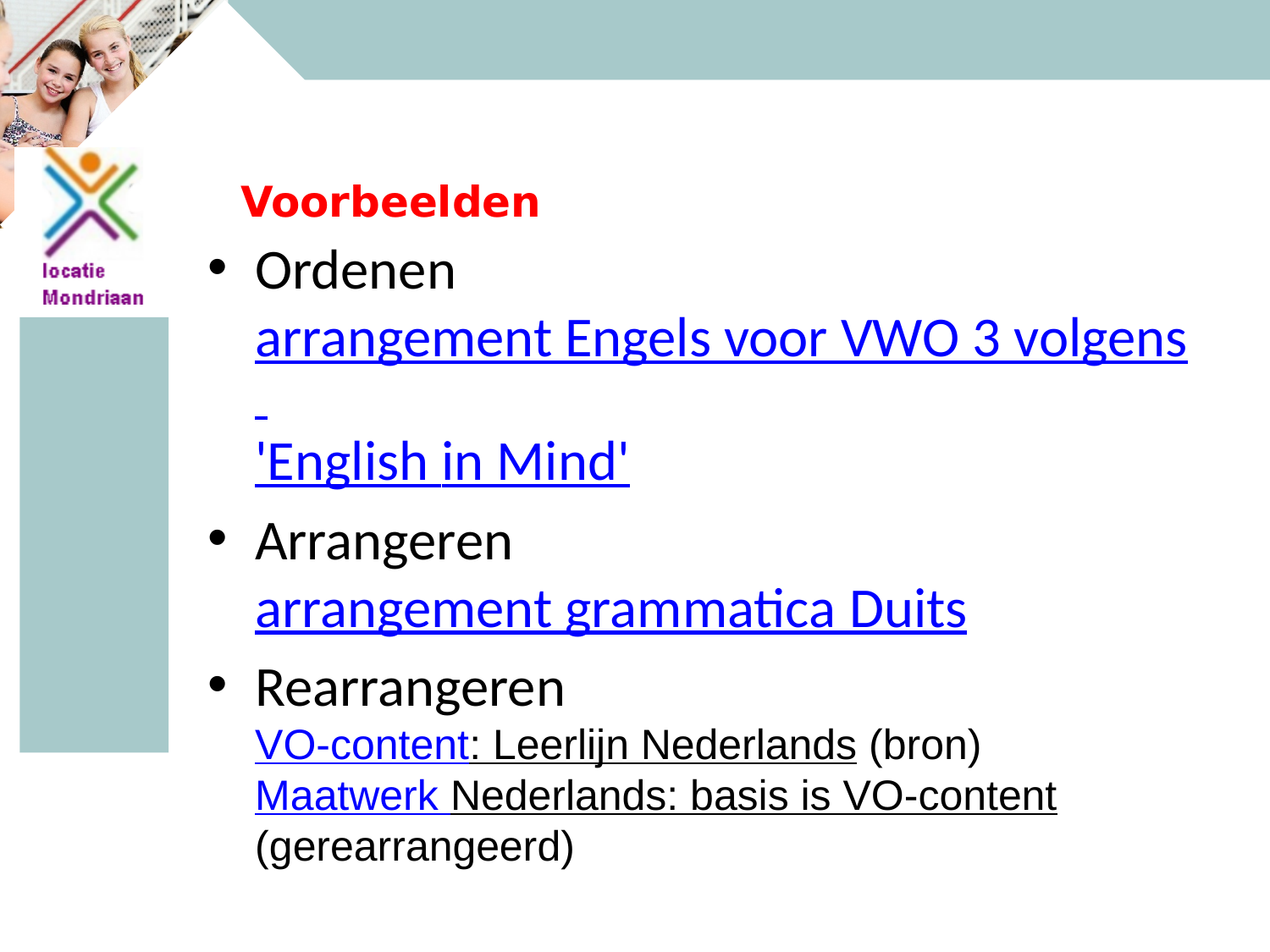

Voorbeelden
Ordenen
arrangement Engels voor VWO 3 volgens 'English in Mind'
Arrangeren
arrangement grammatica Duits
Rearrangeren
VO-content: Leerlijn Nederlands (bron)
Maatwerk Nederlands: basis is VO-content (gerearrangeerd)